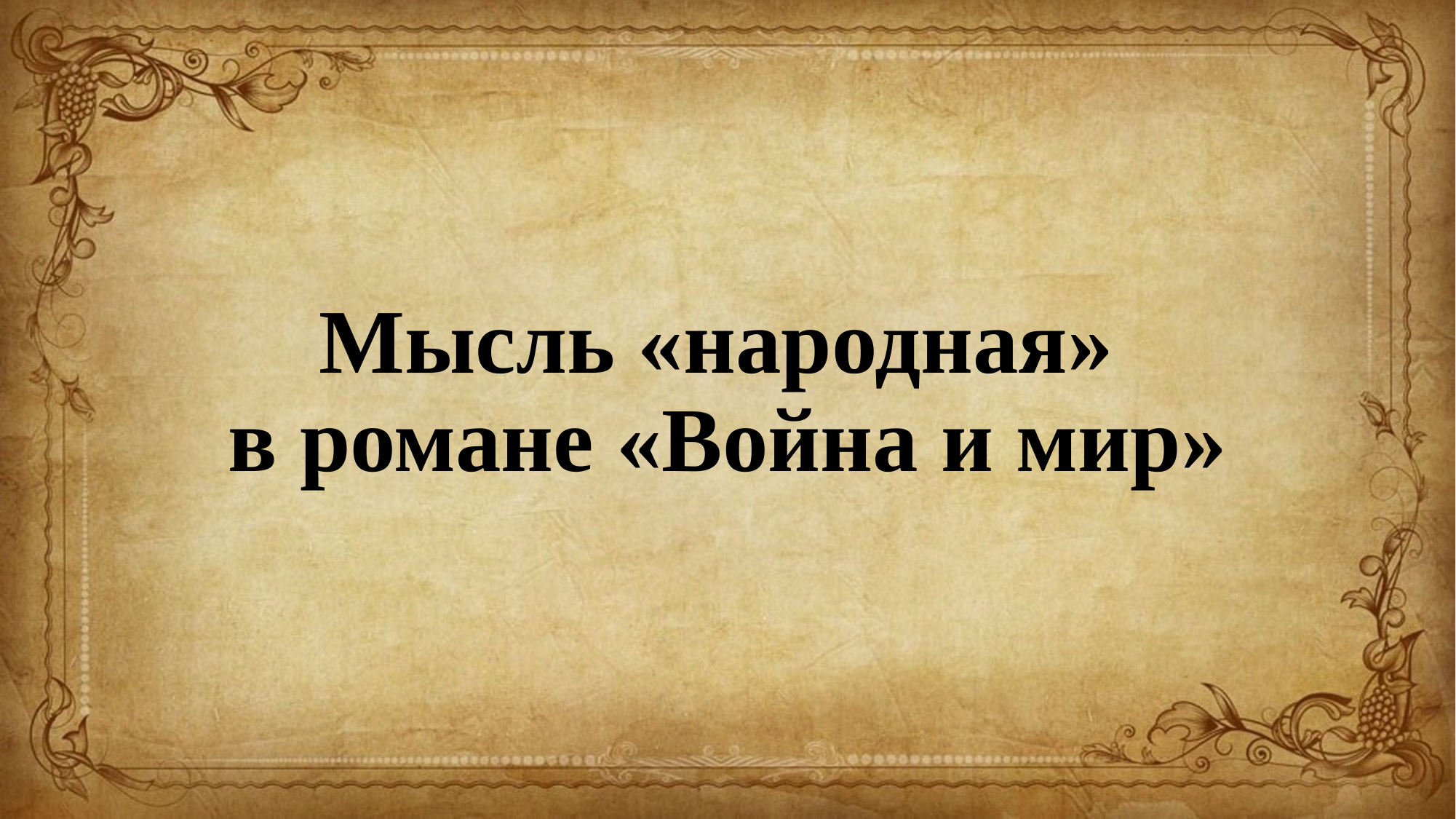

# Мысль «народная» в романе «Война и мир»